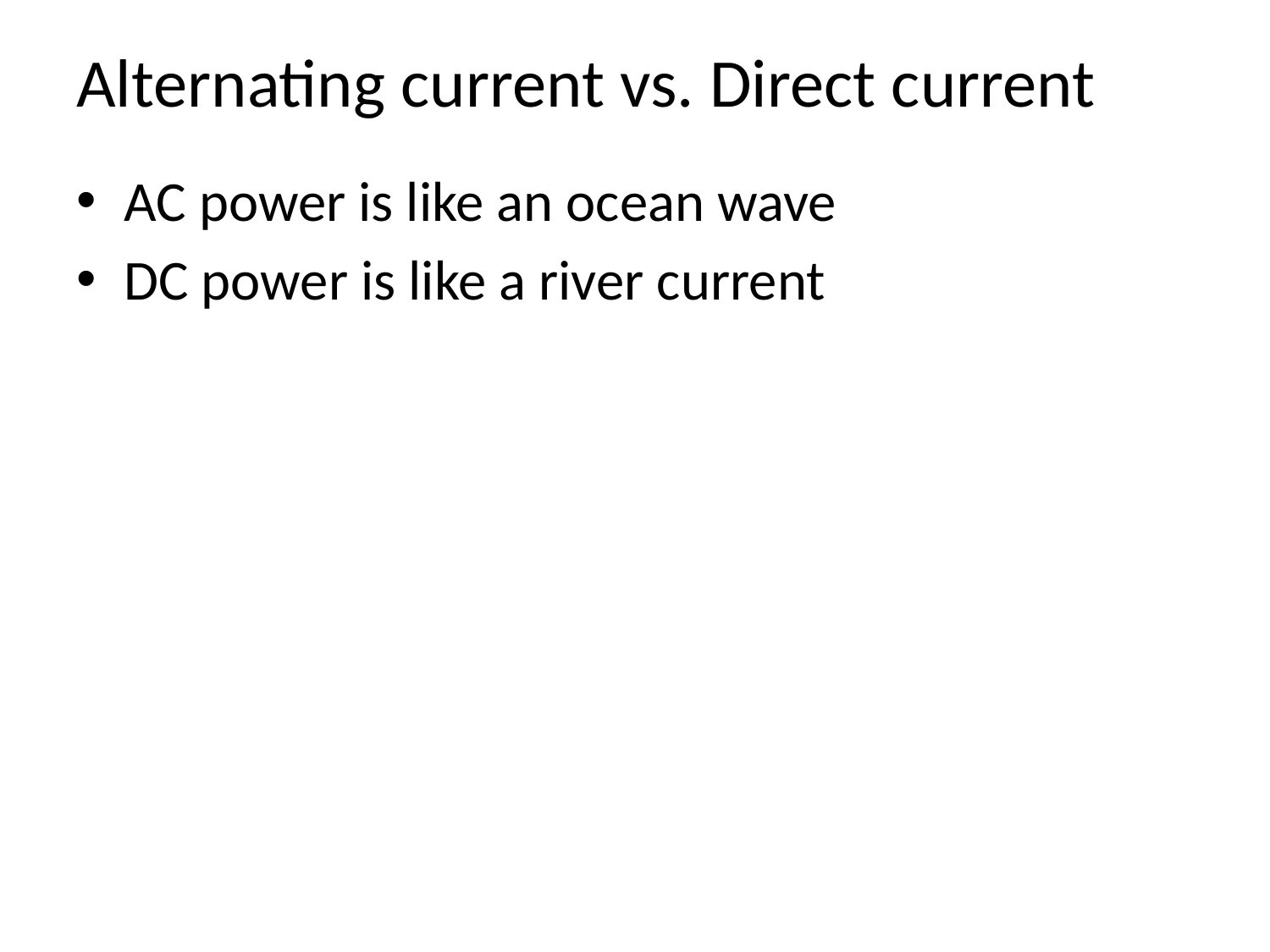

# Alternating current vs. Direct current
AC power is like an ocean wave
DC power is like a river current